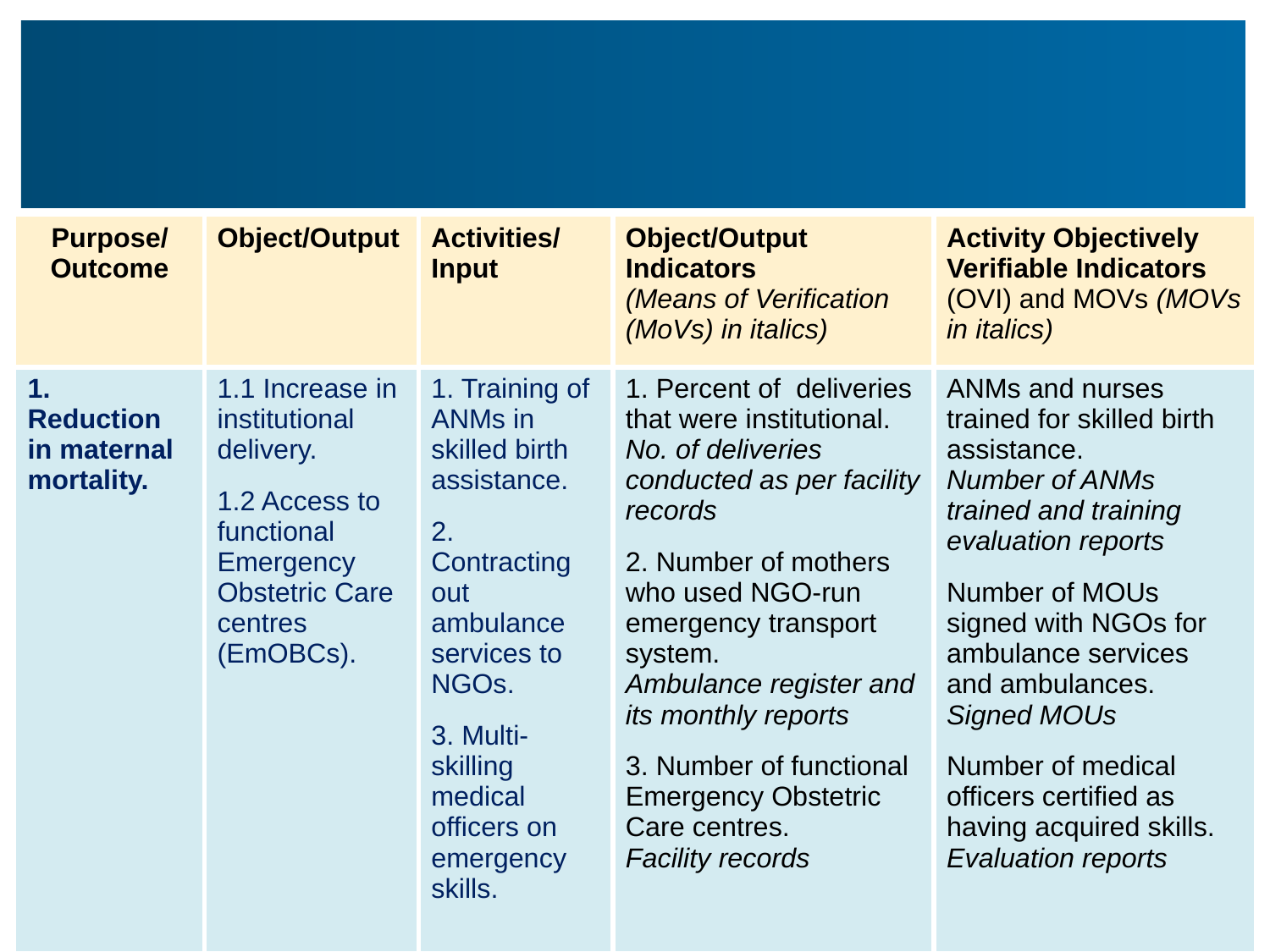

| Purpose/ Outcome | Object/Output | Activities/ Input | Object/Output Indicators (Means of Verification (MoVs) in italics) | Activity Objectively Verifiable Indicators (OVI) and MOVs (MOVs in italics) |
| --- | --- | --- | --- | --- |
| 1. Reduction in maternal mortality. | 1.1 Increase in institutional delivery. 1.2 Access to functional Emergency Obstetric Care centres (EmOBCs). | 1. Training of ANMs in skilled birth assistance. 2. Contracting out ambulance services to NGOs. 3. Multi-skilling medical officers on emergency skills. | 1. Percent of deliveries that were institutional. No. of deliveries conducted as per facility records 2. Number of mothers who used NGO-run emergency transport system. Ambulance register and its monthly reports 3. Number of functional Emergency Obstetric Care centres. Facility records | ANMs and nurses trained for skilled birth assistance. Number of ANMs trained and training evaluation reports Number of MOUs signed with NGOs for ambulance services and ambulances. Signed MOUs Number of medical officers certified as having acquired skills. Evaluation reports |